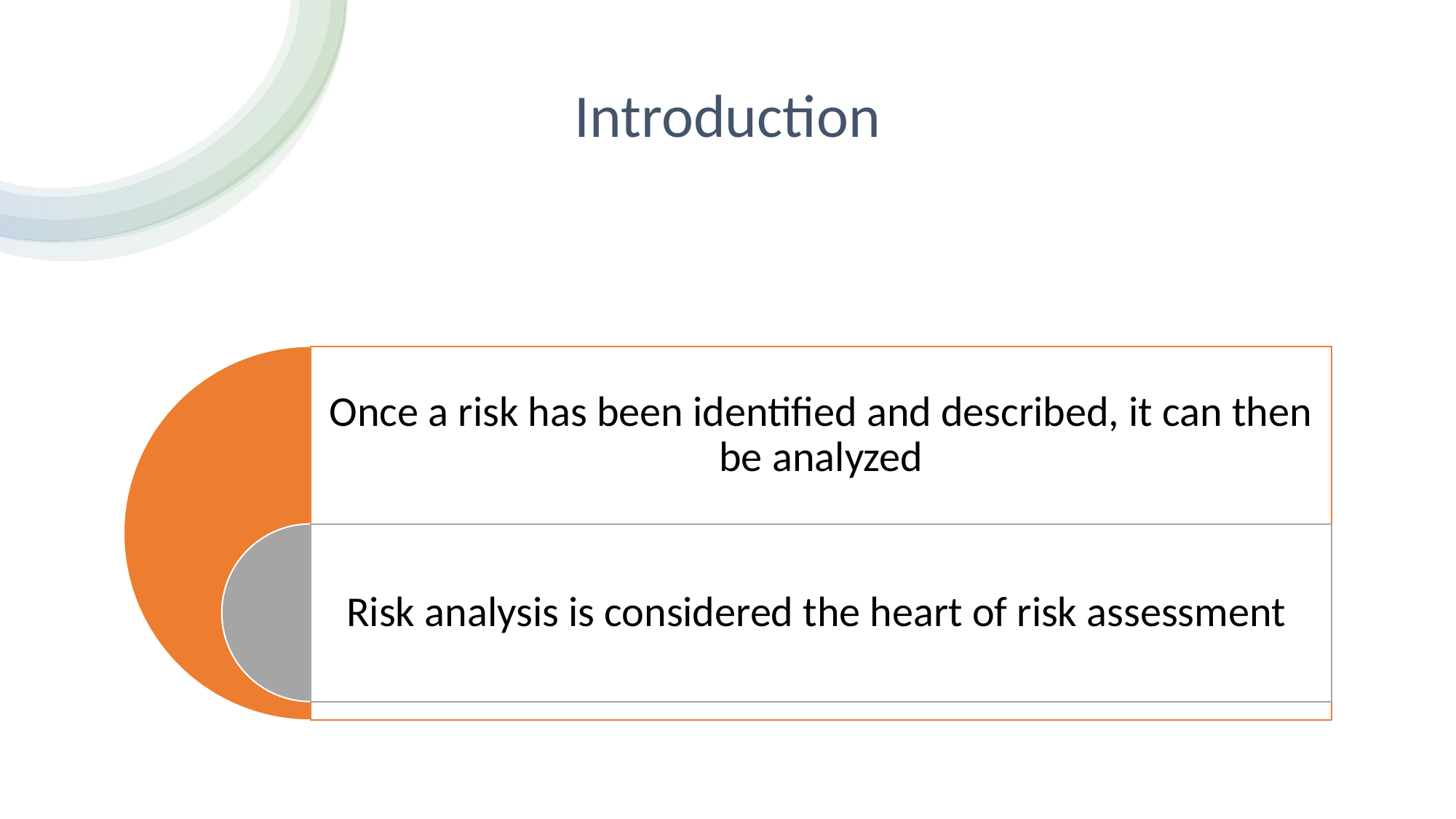

# Introduction
Once a risk has been identified and described, it can then be analyzed
Risk analysis is considered the heart of risk assessment